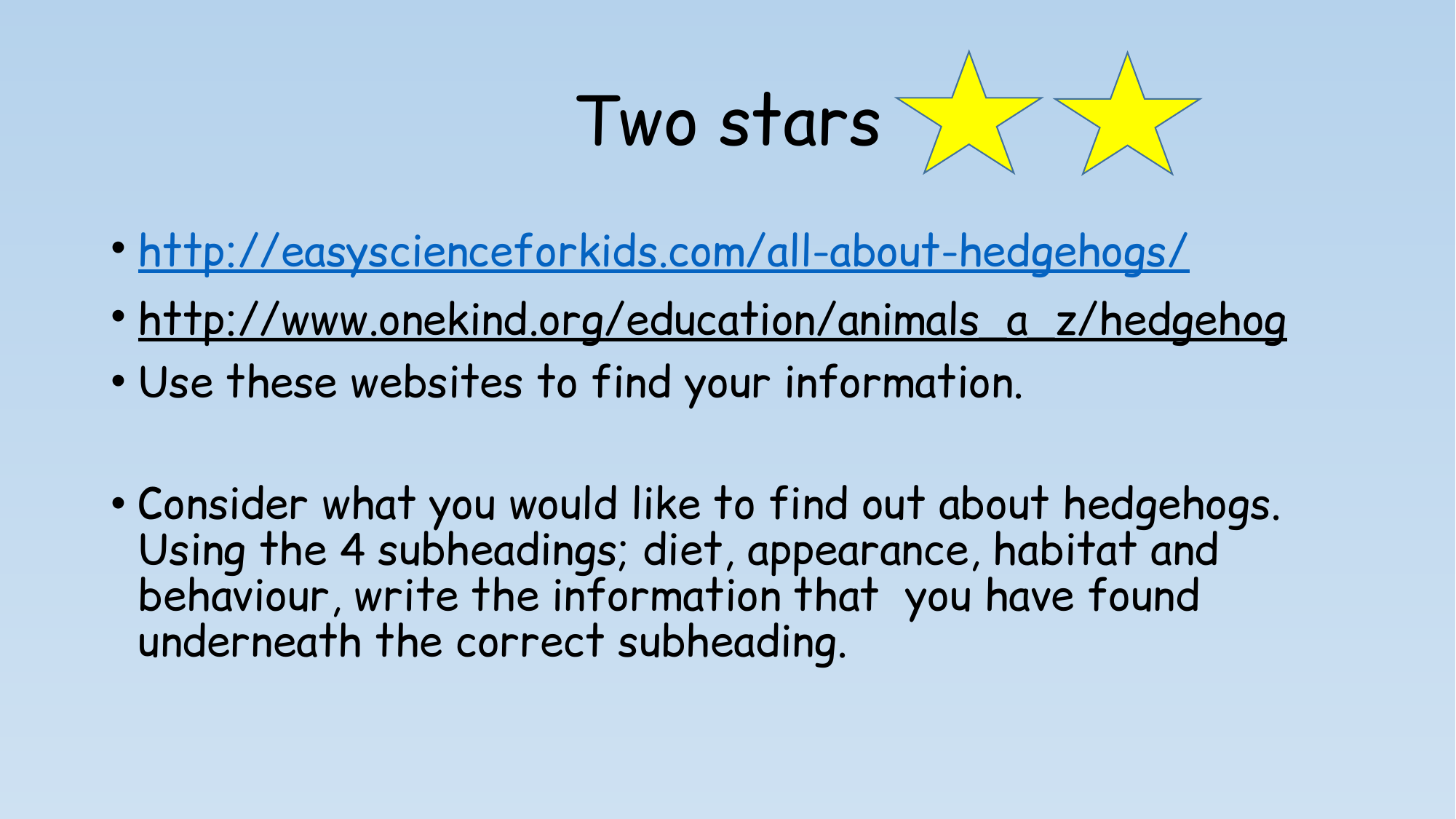

# Two stars

http://easyscienceforkids.com/all-about-hedgehogs/
http://www.onekind.org/education/animals_a_z/hedgehog
Use these websites to find your information.

Consider what you would like to find out about hedgehogs. Using the 4 subheadings; diet, appearance, habitat and behaviour, write the information that  you have found underneath the correct subheading.